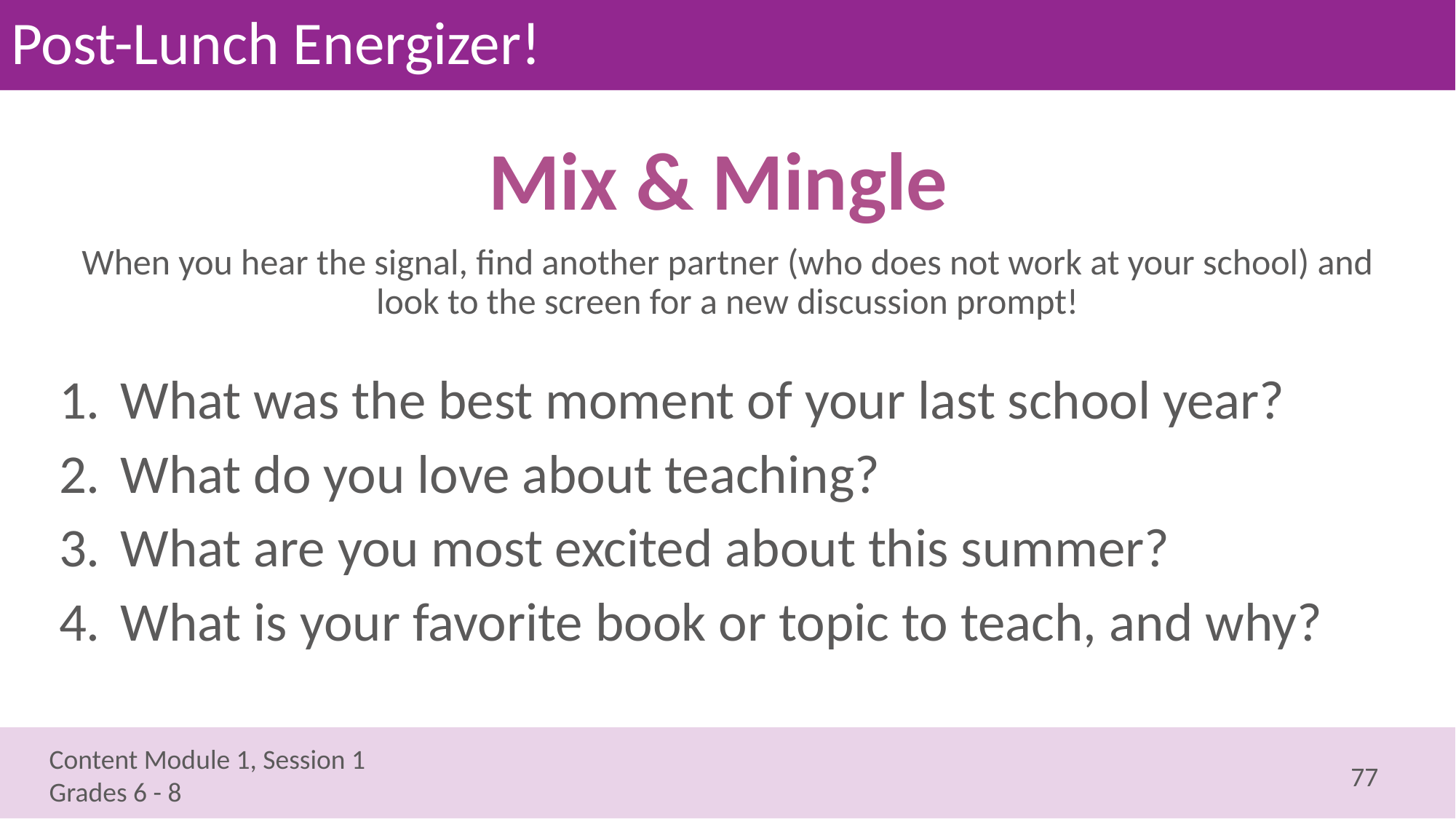

# Post-Lunch Energizer!
Mix & Mingle
When you hear the signal, find another partner (who does not work at your school) and look to the screen for a new discussion prompt!

What was the best moment of your last school year?
What do you love about teaching?
What are you most excited about this summer?
What is your favorite book or topic to teach, and why?
77